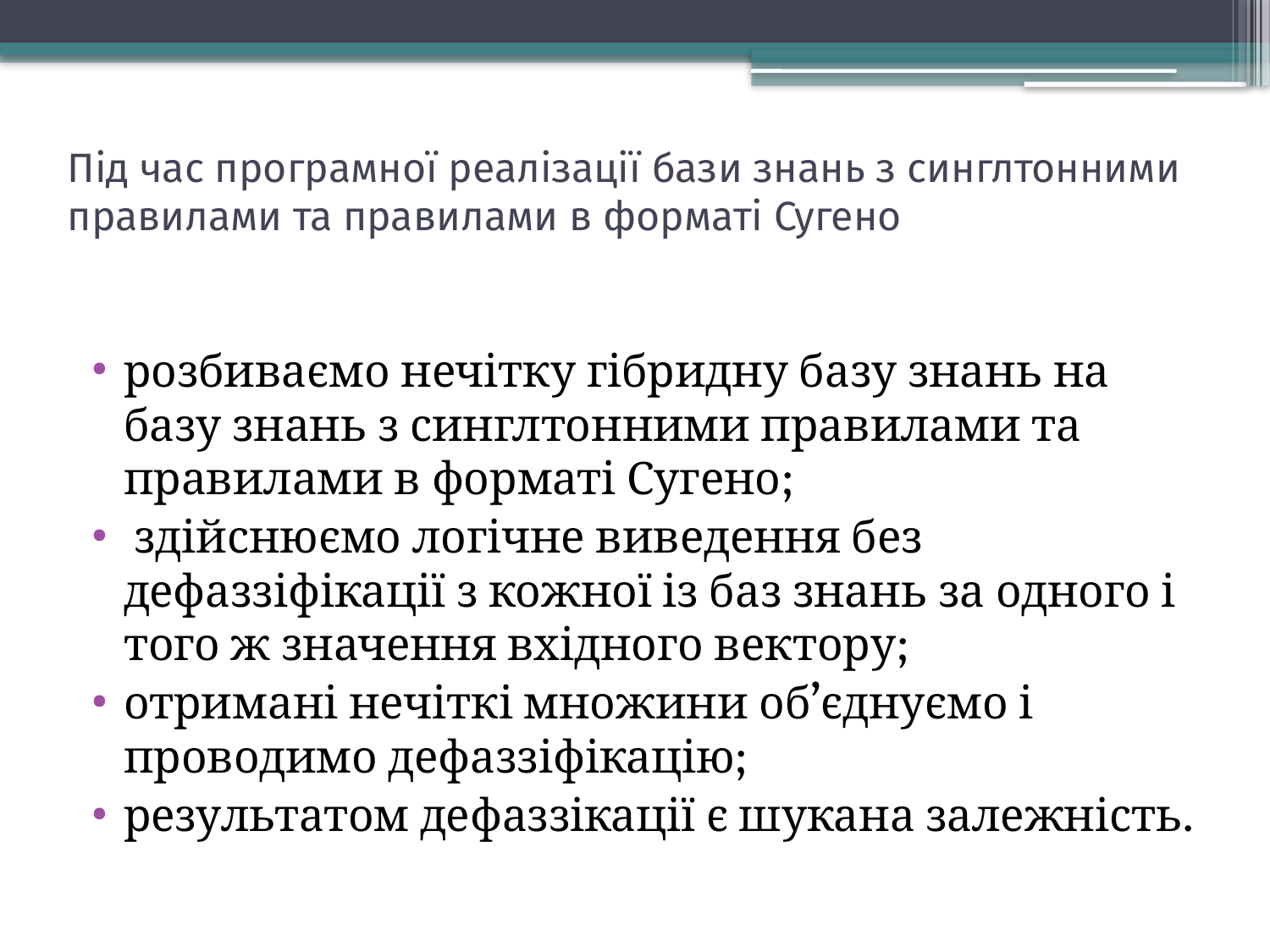

# Під час програмної реалізації бази знань з синглтонними правилами та правилами в форматі Сугено
розбиваємо нечітку гібридну базу знань на базу знань з синглтонними правилами та правилами в форматі Сугено;
 здійснюємо логічне виведення без дефаззіфікації з кожної із баз знань за одного і того ж значення вхідного вектору;
отримані нечіткі множини об’єднуємо і проводимо дефаззіфікацію;
результатом дефаззікації є шукана залежність.